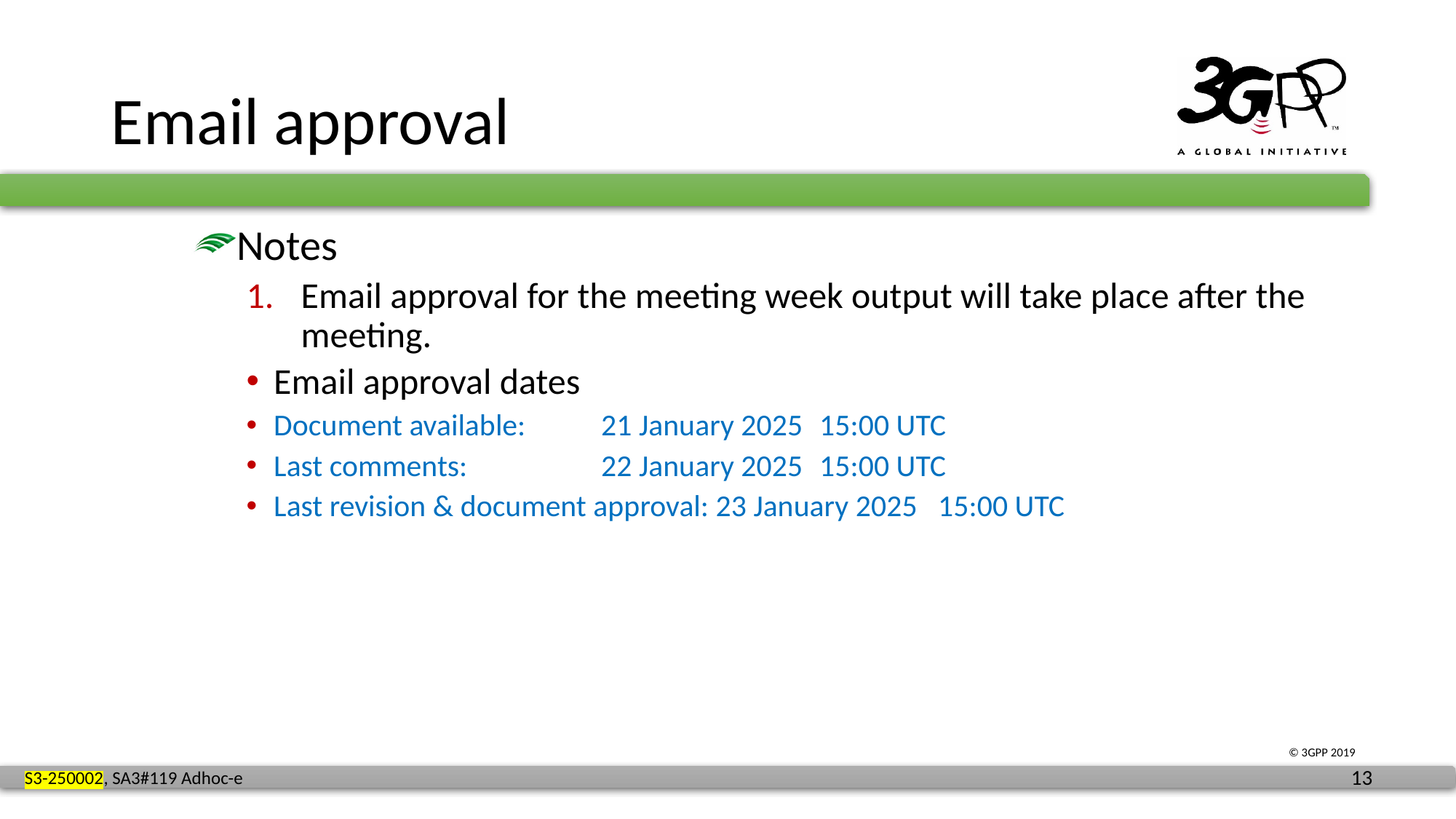

# Email approval
Notes
Email approval for the meeting week output will take place after the meeting.
Email approval dates
Document available:	21 January 2025	15:00 UTC
Last comments: 		22 January 2025	15:00 UTC
Last revision & document approval: 23 January 2025   15:00 UTC